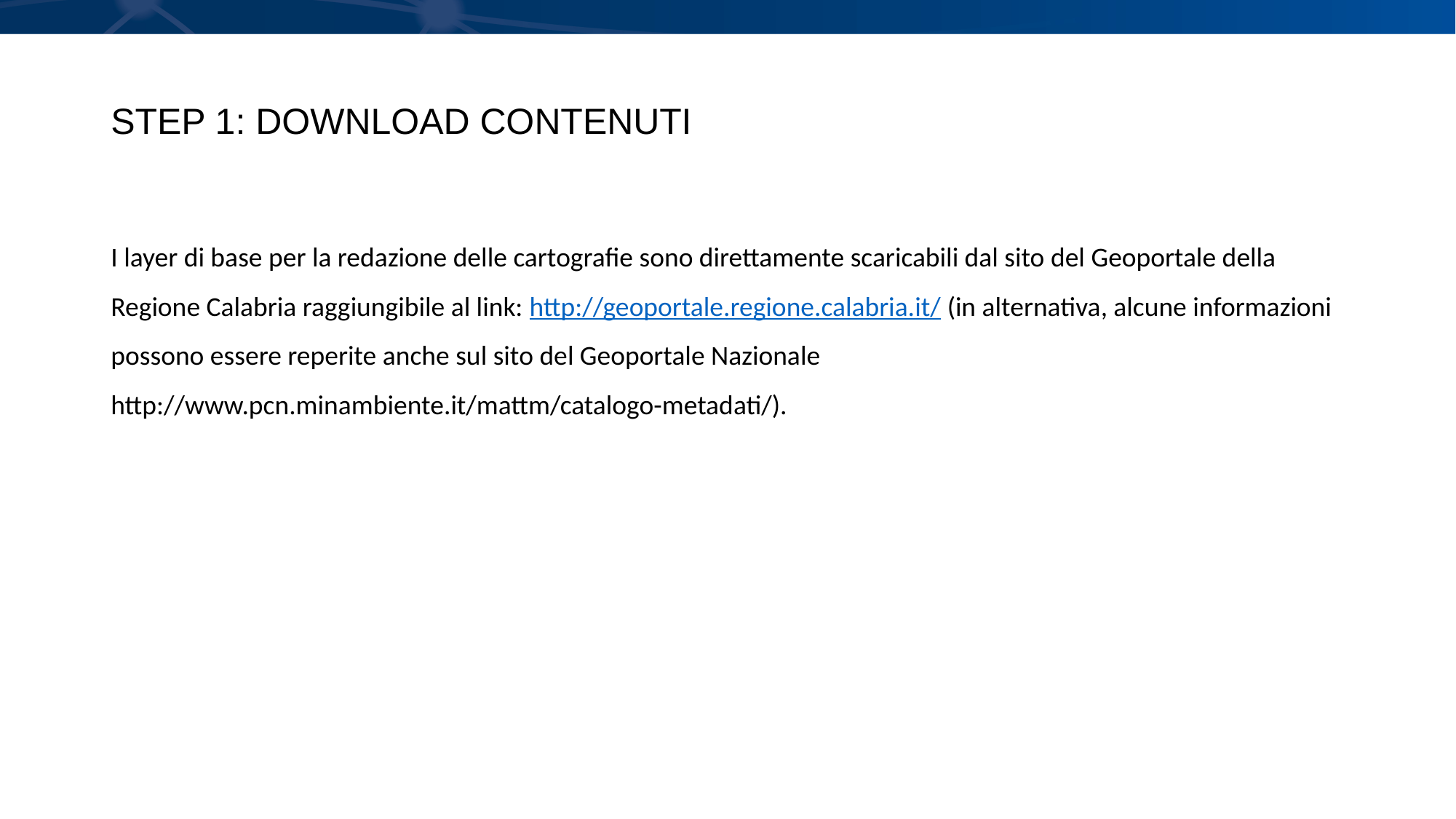

# STEP 1: DOWNLOAD CONTENUTI
I layer di base per la redazione delle cartografie sono direttamente scaricabili dal sito del Geoportale della Regione Calabria raggiungibile al link: http://geoportale.regione.calabria.it/ (in alternativa, alcune informazioni possono essere reperite anche sul sito del Geoportale Nazionale http://www.pcn.minambiente.it/mattm/catalogo-metadati/).